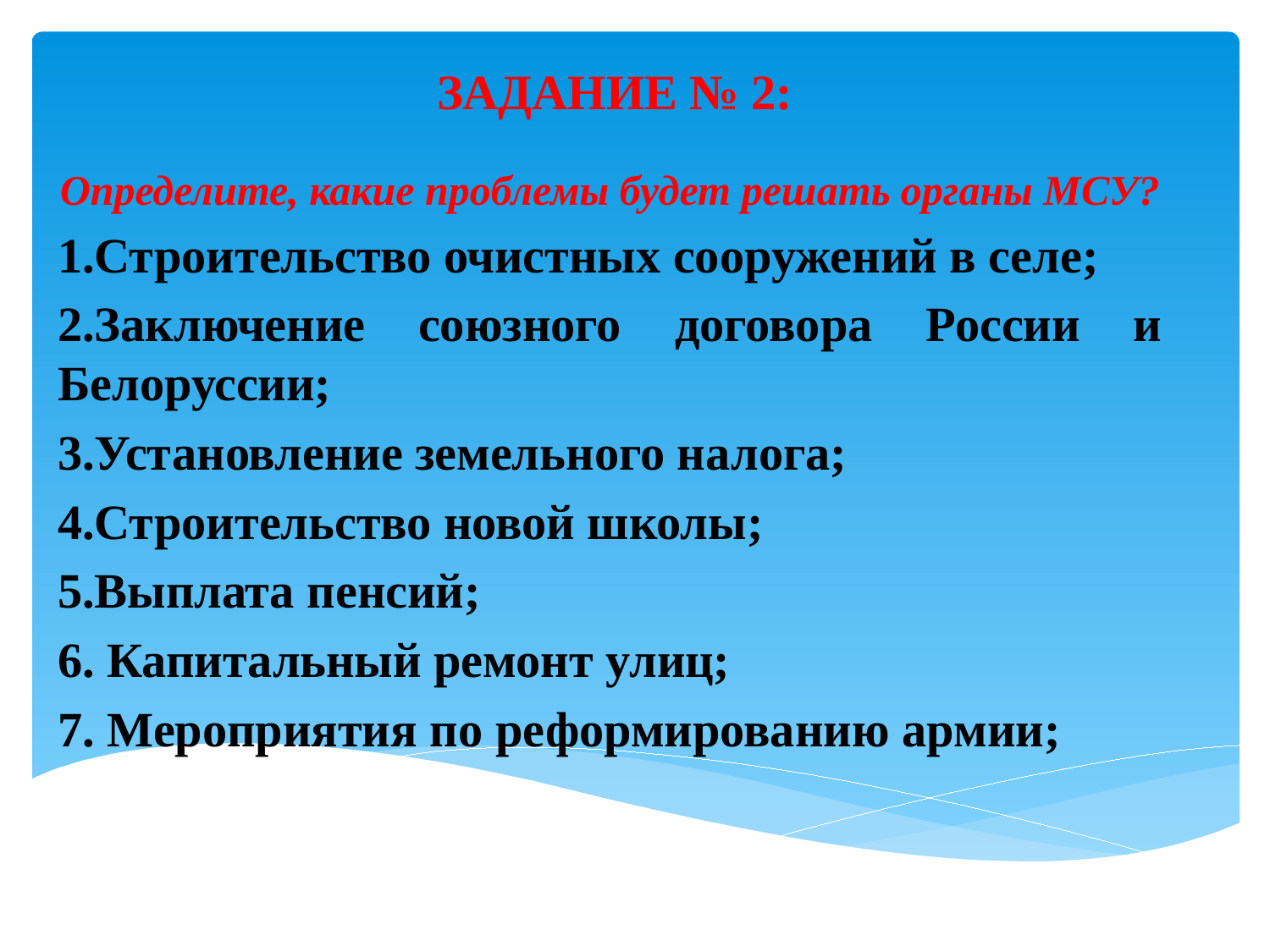

# ЗАДАНИЕ № 2:
Определите, какие проблемы будет решать органы МСУ?
1.Строительство очистных сооружений в селе;
2.Заключение союзного договора России и Белоруссии;
3.Установление земельного налога;
4.Строительство новой школы;
5.Выплата пенсий;
6. Капитальный ремонт улиц;
7. Мероприятия по реформированию армии;